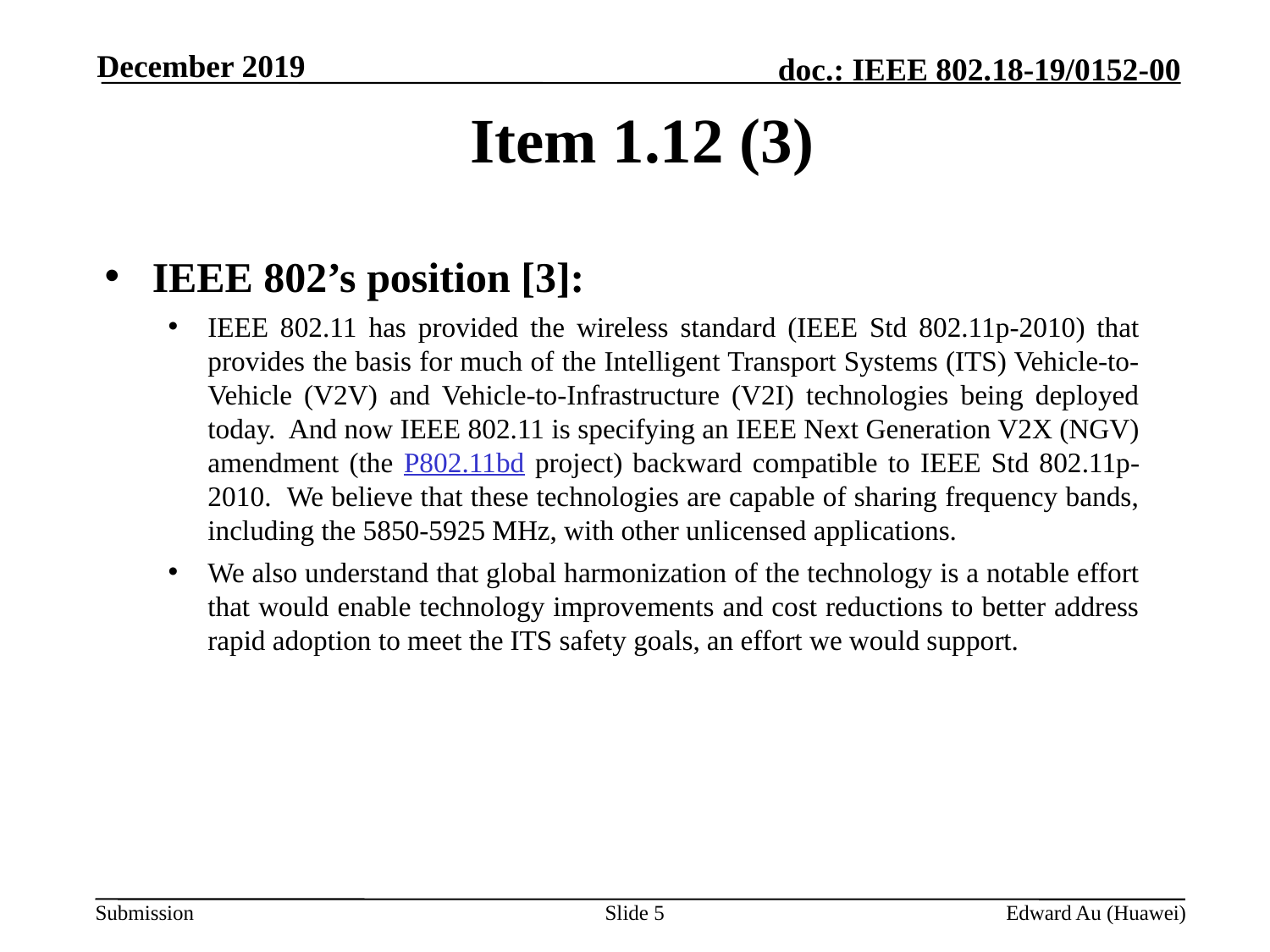

December 2019
# Item 1.12 (3)
IEEE 802’s position [3]:
IEEE 802.11 has provided the wireless standard (IEEE Std 802.11p-2010) that provides the basis for much of the Intelligent Transport Systems (ITS) Vehicle-to-Vehicle (V2V) and Vehicle-to-Infrastructure (V2I) technologies being deployed today.  And now IEEE 802.11 is specifying an IEEE Next Generation V2X (NGV) amendment (the P802.11bd project) backward compatible to IEEE Std 802.11p-2010.  We believe that these technologies are capable of sharing frequency bands, including the 5850-5925 MHz, with other unlicensed applications.
We also understand that global harmonization of the technology is a notable effort that would enable technology improvements and cost reductions to better address rapid adoption to meet the ITS safety goals, an effort we would support.

Slide 5
Edward Au (Huawei)